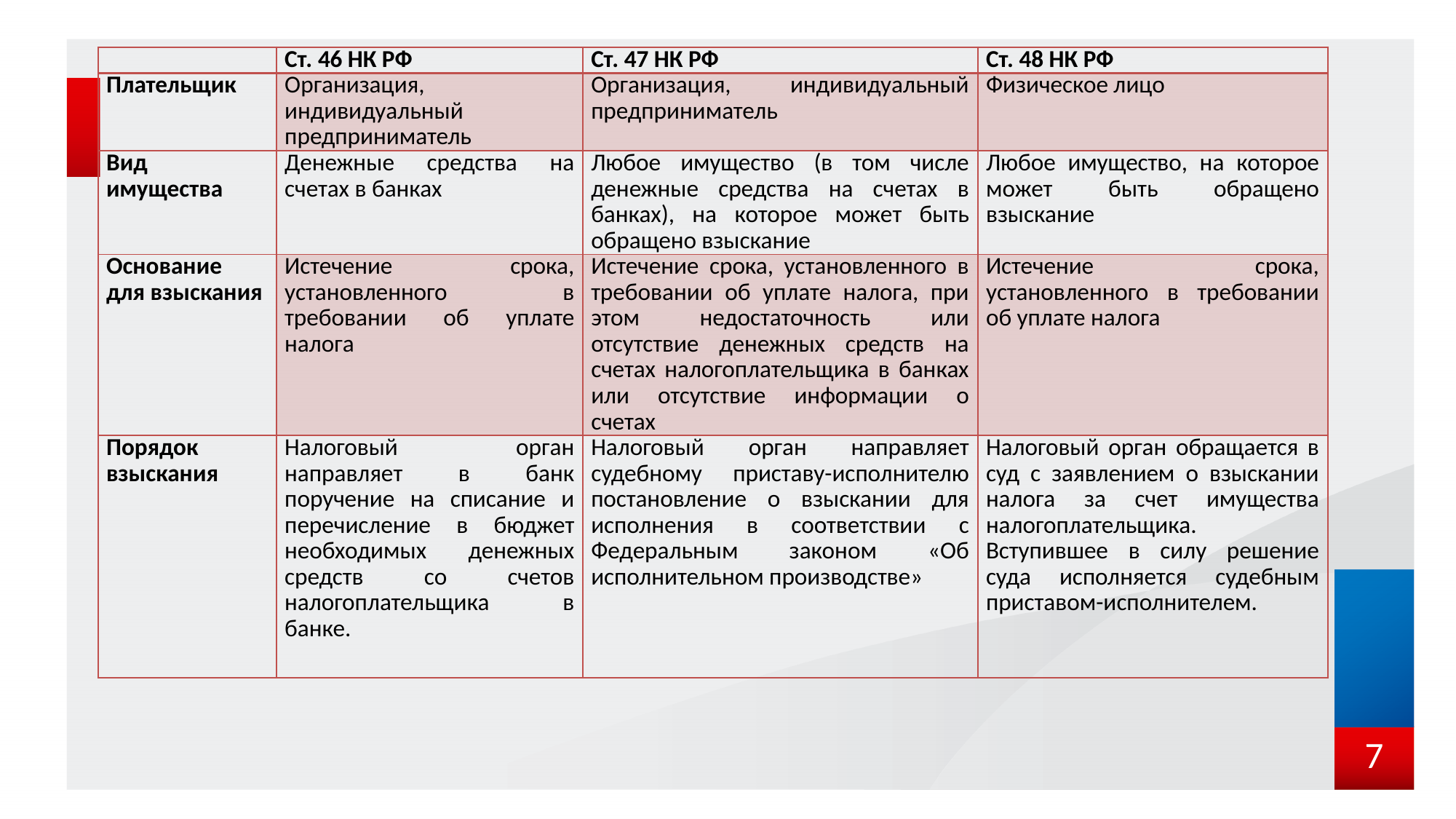

|  | Ст. 46 НК РФ | Ст. 47 НК РФ | Ст. 48 НК РФ |
| --- | --- | --- | --- |
| Плательщик | Организация, индивидуальный предприниматель | Организация, индивидуальный предприниматель | Физическое лицо |
| Вид имущества | Денежные средства на счетах в банках | Любое имущество (в том числе денежные средства на счетах в банках), на которое может быть обращено взыскание | Любое имущество, на которое может быть обращено взыскание |
| Основание для взыскания | Истечение срока, установленного в требовании об уплате налога | Истечение срока, установленного в требовании об уплате налога, при этом недостаточность или отсутствие денежных средств на счетах налогоплательщика в банках или отсутствие информации о счетах | Истечение срока, установленного в требовании об уплате налога |
| Порядок взыскания | Налоговый орган направляет в банк поручение на списание и перечисление в бюджет необходимых денежных средств со счетов налогоплательщика в банке. | Налоговый орган направляет судебному приставу-исполнителю постановление о взыскании для исполнения в соответствии с Федеральным законом «Об исполнительном производстве» | Налоговый орган обращается в суд с заявлением о взыскании налога за счет имущества налогоплательщика. Вступившее в силу решение суда исполняется судебным приставом-исполнителем. |

7